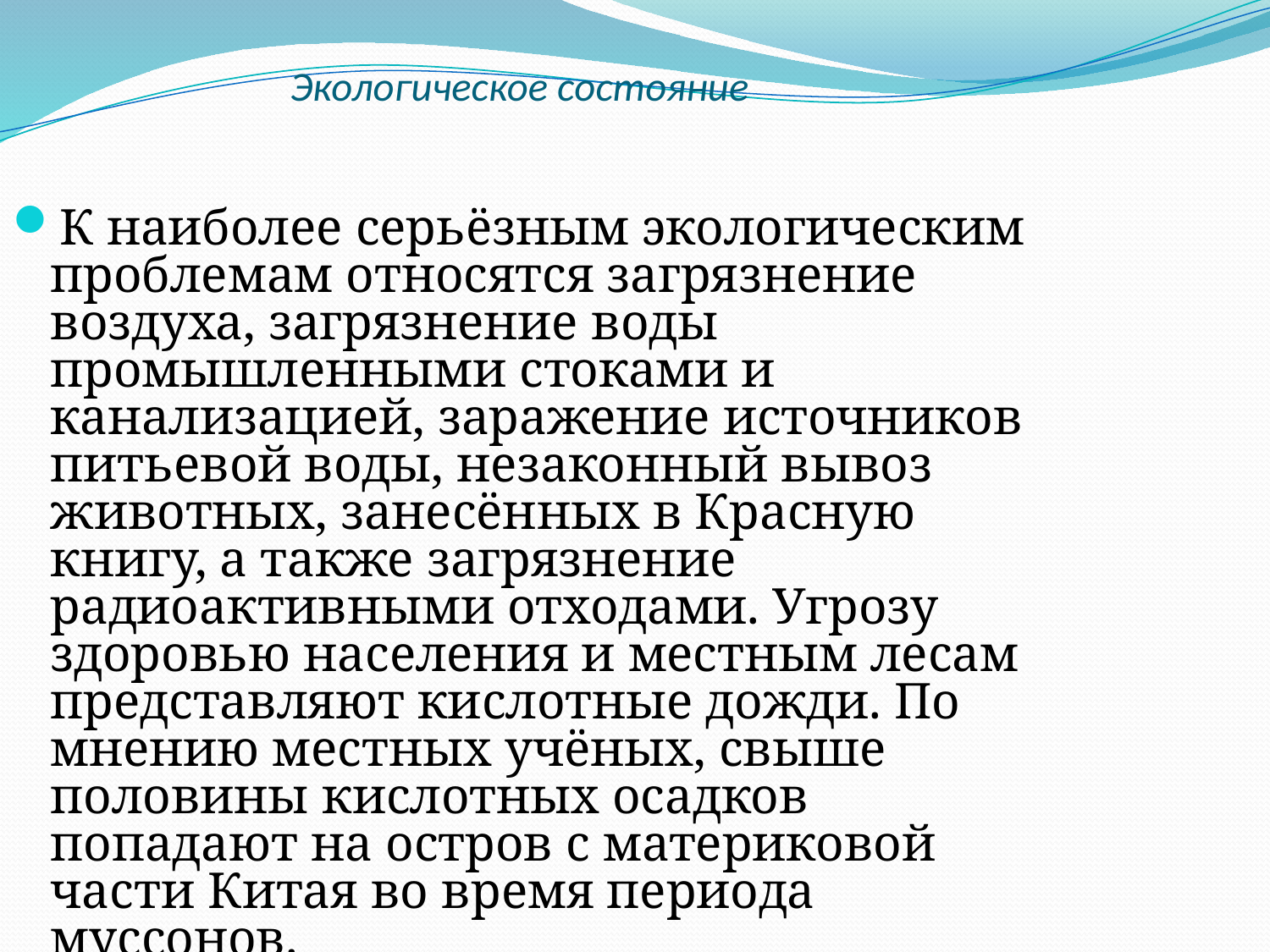

# Экологическое состояние
К наиболее серьёзным экологическим проблемам относятся загрязнение воздуха, загрязнение воды промышленными стоками и канализацией, заражение источников питьевой воды, незаконный вывоз животных, занесённых в Красную книгу, а также загрязнение радиоактивными отходами. Угрозу здоровью населения и местным лесам представляют кислотные дожди. По мнению местных учёных, свыше половины кислотных осадков попадают на остров с материковой части Китая во время периода муссонов.